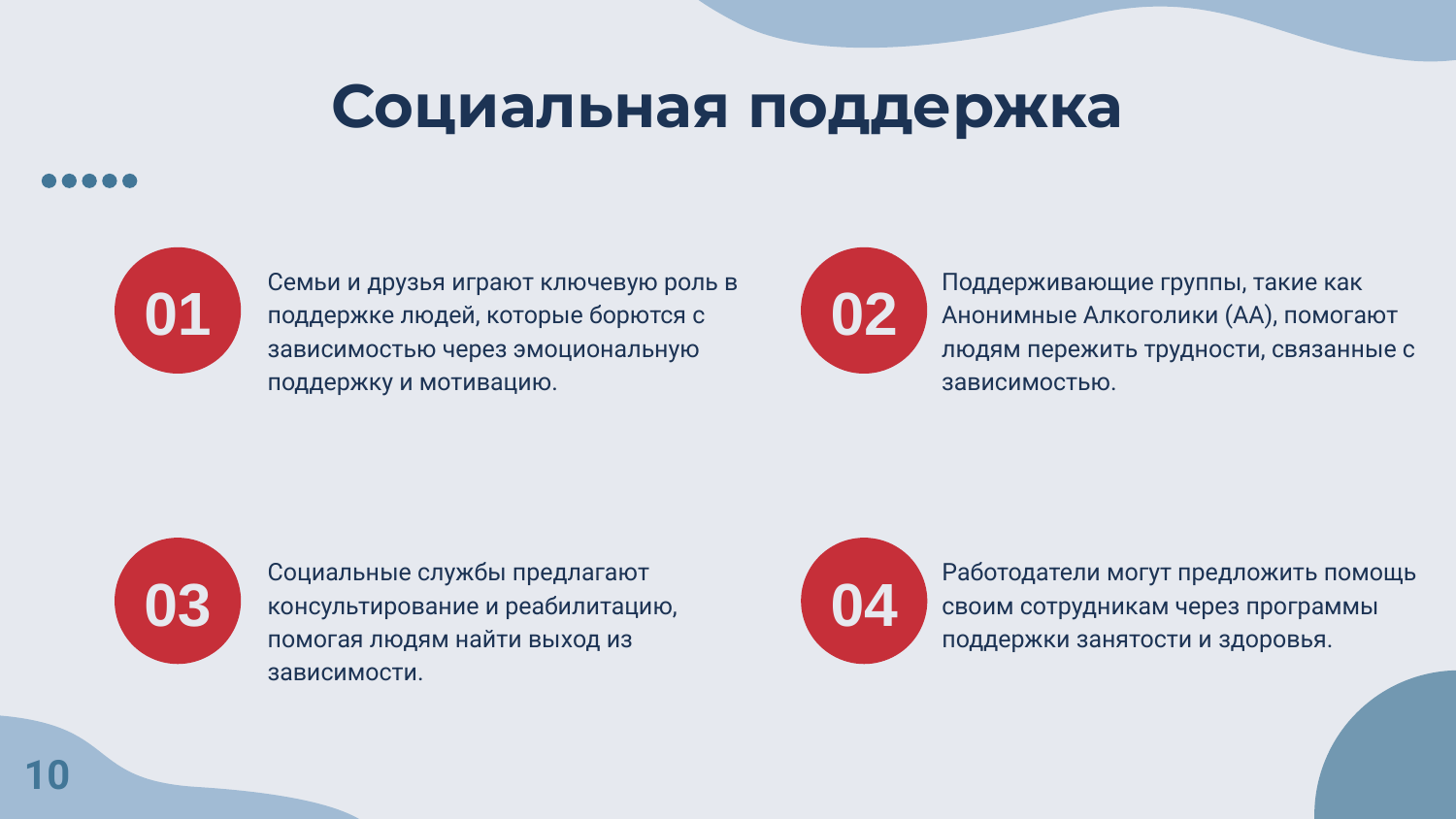

# Социальная поддержка

Семьи и друзья играют ключевую роль в поддержке людей, которые борются с зависимостью через эмоциональную поддержку и мотивацию.

Поддерживающие группы, такие как Анонимные Алкоголики (АА), помогают людям пережить трудности, связанные с зависимостью.

01
02

Социальные службы предлагают консультирование и реабилитацию, помогая людям найти выход из зависимости.

Работодатели могут предложить помощь своим сотрудникам через программы поддержки занятости и здоровья.
03
04
10